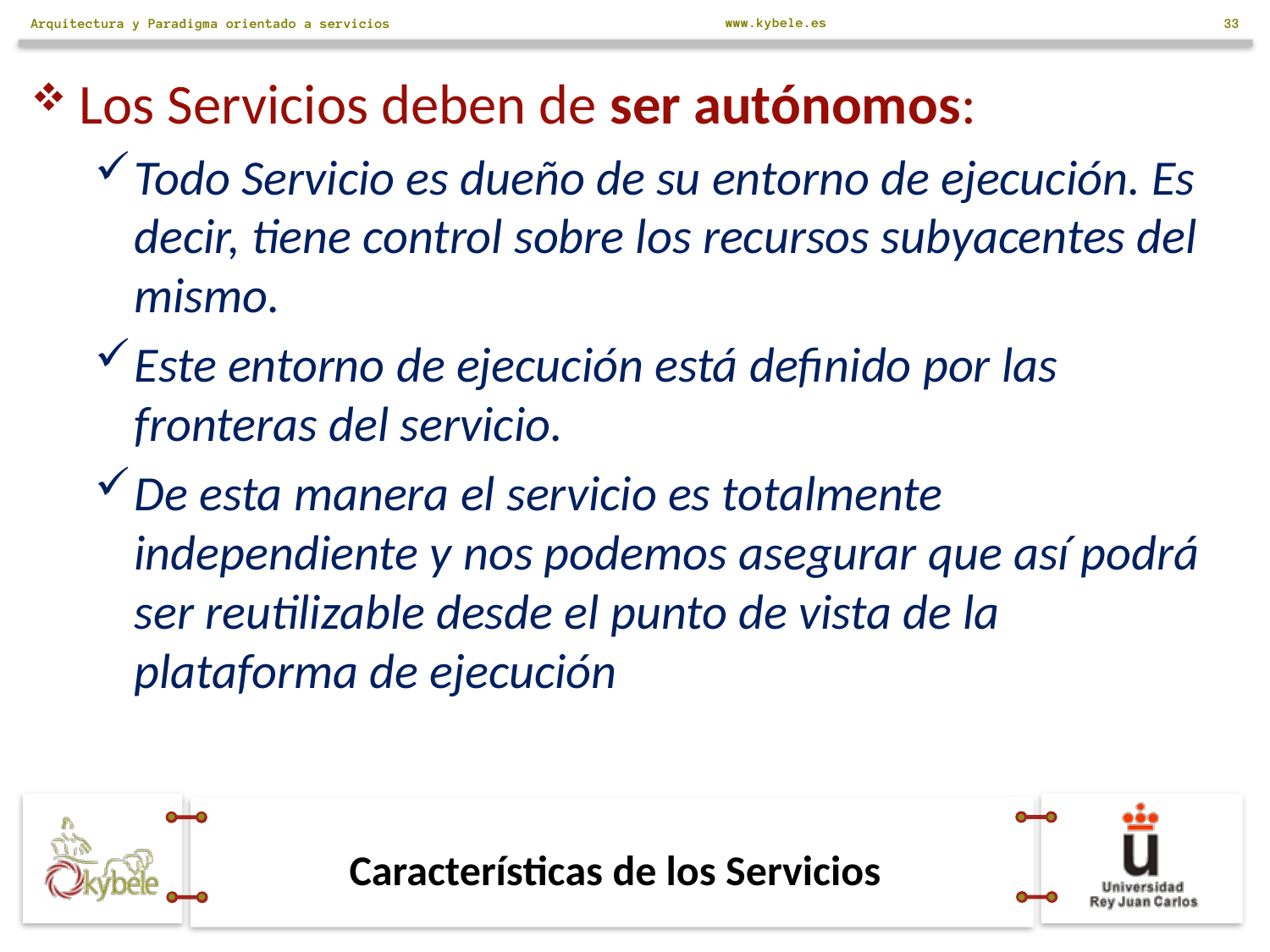

Arquitectura y Paradigma orientado a servicios
33
Los Servicios deben de ser autónomos:
Todo Servicio es dueño de su entorno de ejecución. Es decir, tiene control sobre los recursos subyacentes del mismo.
Este entorno de ejecución está definido por las fronteras del servicio.
De esta manera el servicio es totalmente independiente y nos podemos asegurar que así podrá ser reutilizable desde el punto de vista de la plataforma de ejecución

# Características de los Servicios